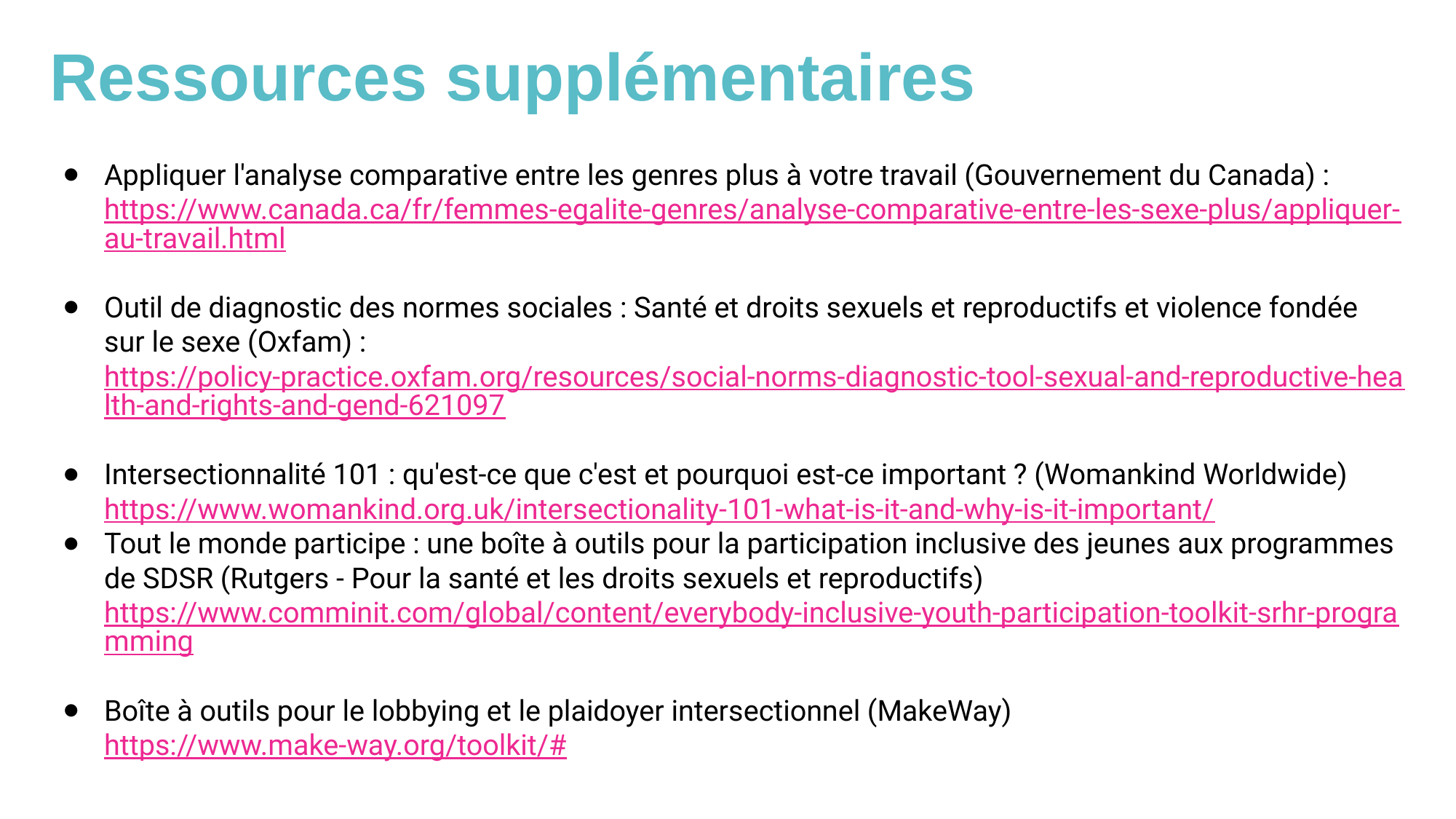

# Ressources supplémentaires
Appliquer l'analyse comparative entre les genres plus à votre travail (Gouvernement du Canada) : https://www.canada.ca/fr/femmes-egalite-genres/analyse-comparative-entre-les-sexe-plus/appliquer-au-travail.html
Outil de diagnostic des normes sociales : Santé et droits sexuels et reproductifs et violence fondée sur le sexe (Oxfam) : https://policy-practice.oxfam.org/resources/social-norms-diagnostic-tool-sexual-and-reproductive-health-and-rights-and-gend-621097
Intersectionnalité 101 : qu'est-ce que c'est et pourquoi est-ce important ? (Womankind Worldwide) https://www.womankind.org.uk/intersectionality-101-what-is-it-and-why-is-it-important/
Tout le monde participe : une boîte à outils pour la participation inclusive des jeunes aux programmes de SDSR (Rutgers - Pour la santé et les droits sexuels et reproductifs) https://www.comminit.com/global/content/everybody-inclusive-youth-participation-toolkit-srhr-programming
Boîte à outils pour le lobbying et le plaidoyer intersectionnel (MakeWay) https://www.make-way.org/toolkit/#